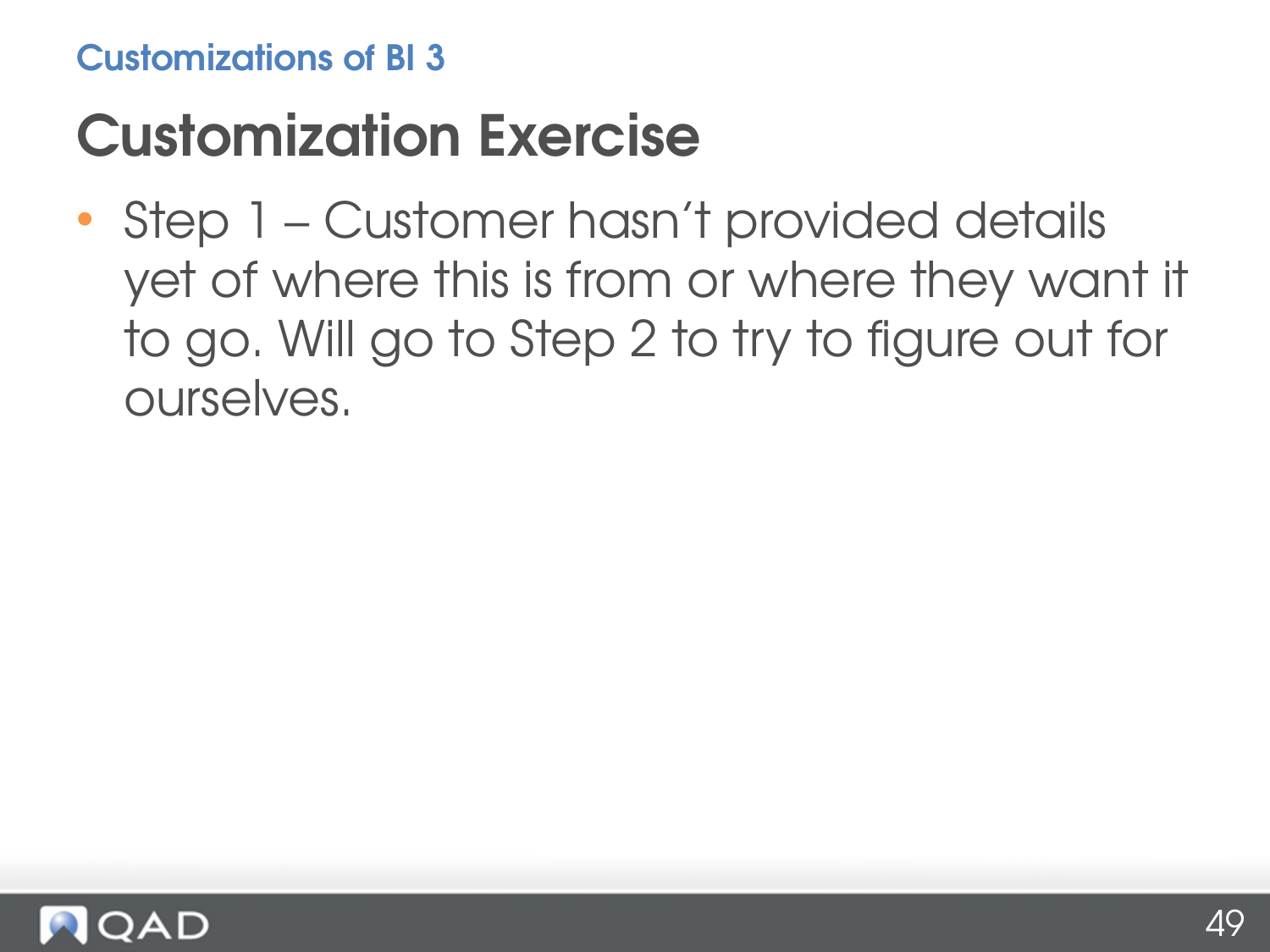

Customizations of BI 3
# Customization Exercise
Step 1 – Customer hasn’t provided details yet of where this is from or where they want it to go. Will go to Step 2 to try to figure out for ourselves.
49